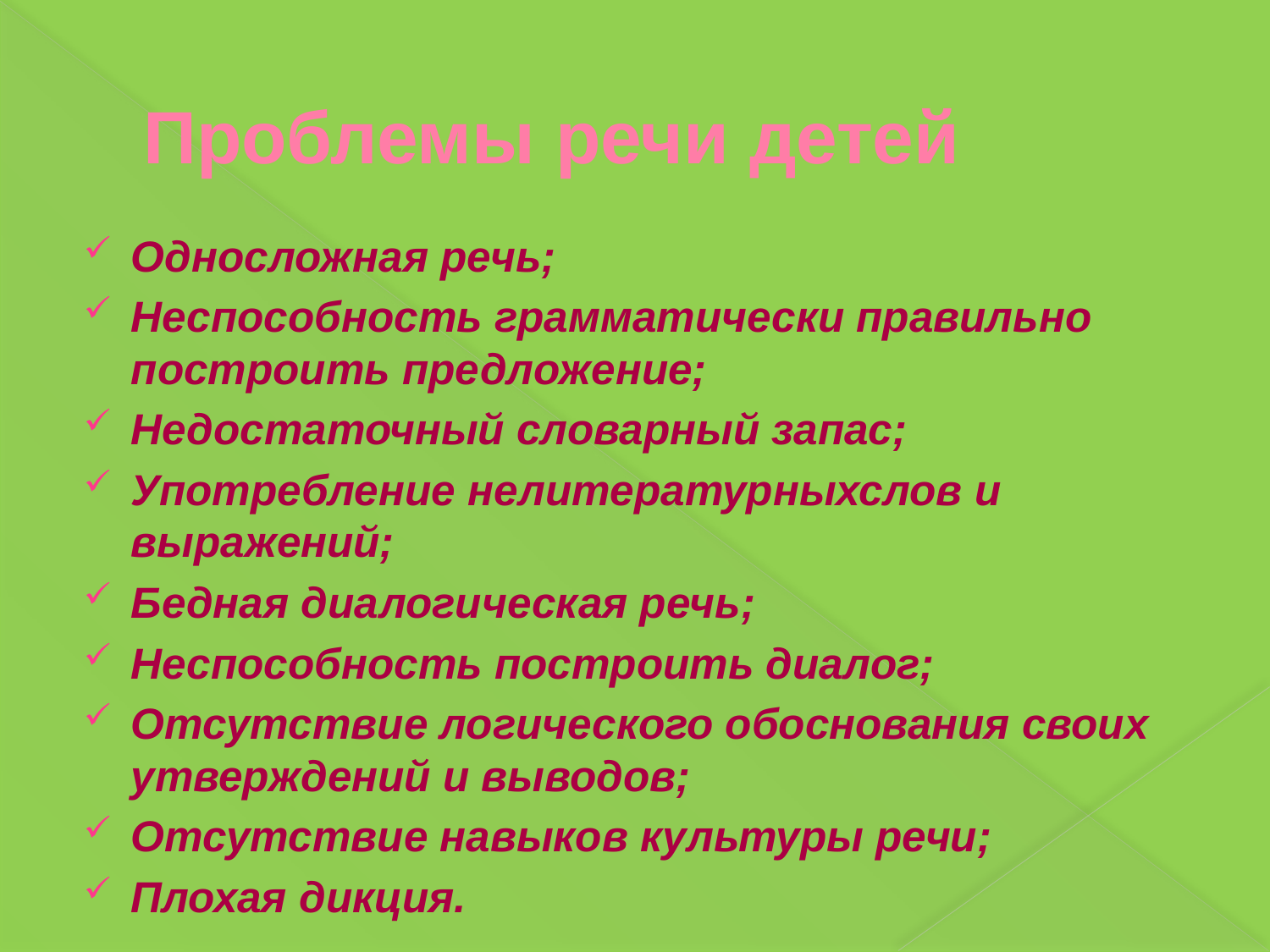

# Проблемы речи детей
Односложная речь;
Неспособность грамматически правильно построить предложение;
Недостаточный словарный запас;
Употребление нелитературныхслов и выражений;
Бедная диалогическая речь;
Неспособность построить диалог;
Отсутствие логического обоснования своих утверждений и выводов;
Отсутствие навыков культуры речи;
Плохая дикция.